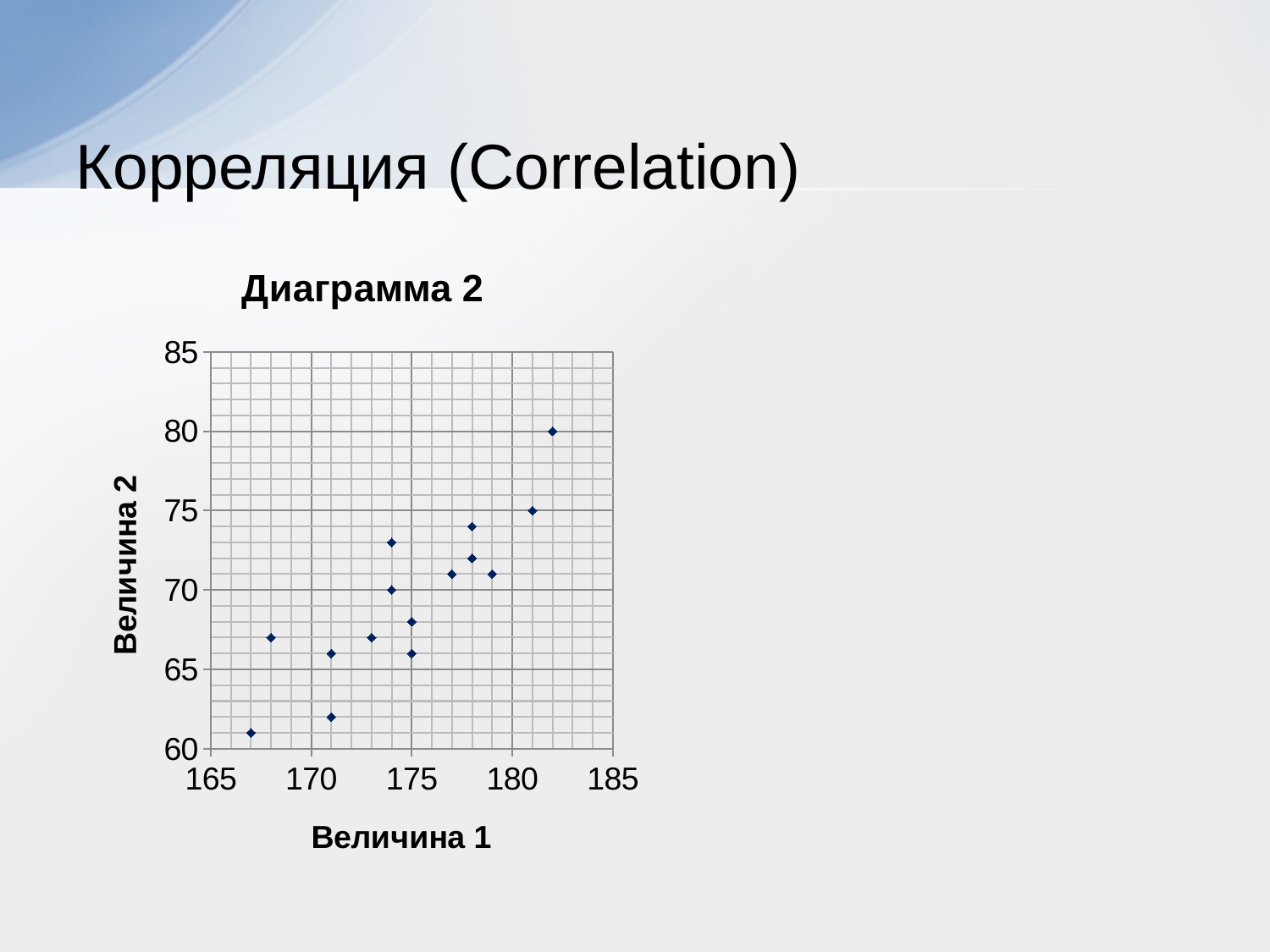

# Корреляция (Correlation)

### Chart: Диаграмма 2

| Category |  |
|---|---|